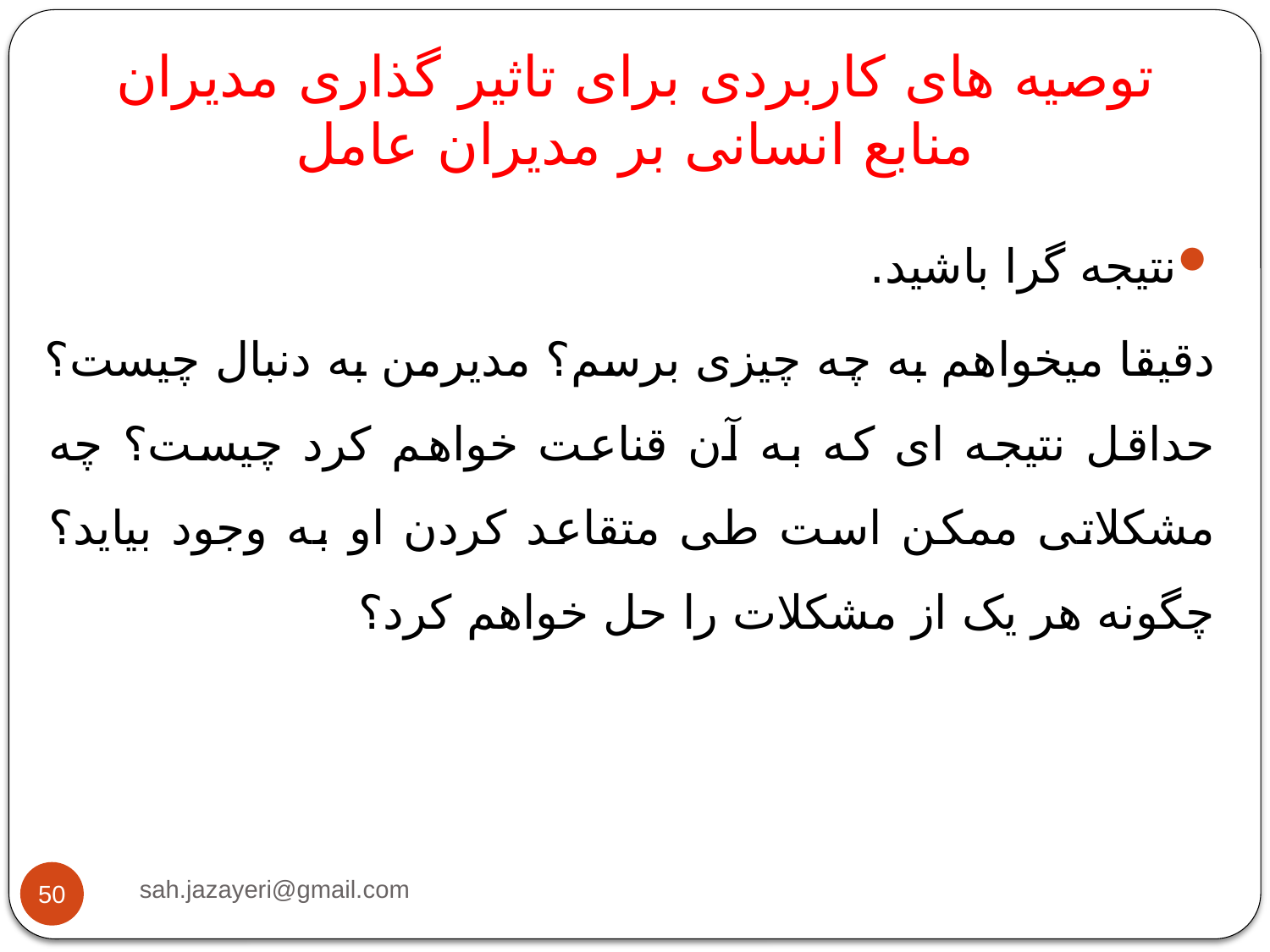

توصیه های کاربردی برای تاثیر گذاری مدیران منابع انسانی بر مدیران عامل
نتیجه گرا باشید.
دقیقا میخواهم به چه چیزی برسم؟ مدیرمن به دنبال چیست؟ حداقل نتیجه ای که به آن قناعت خواهم کرد چیست؟ چه مشکلاتی ممکن است طی متقاعد کردن او به وجود بیاید؟ چگونه هر یک از مشکلات را حل خواهم کرد؟
sah.jazayeri@gmail.com
50